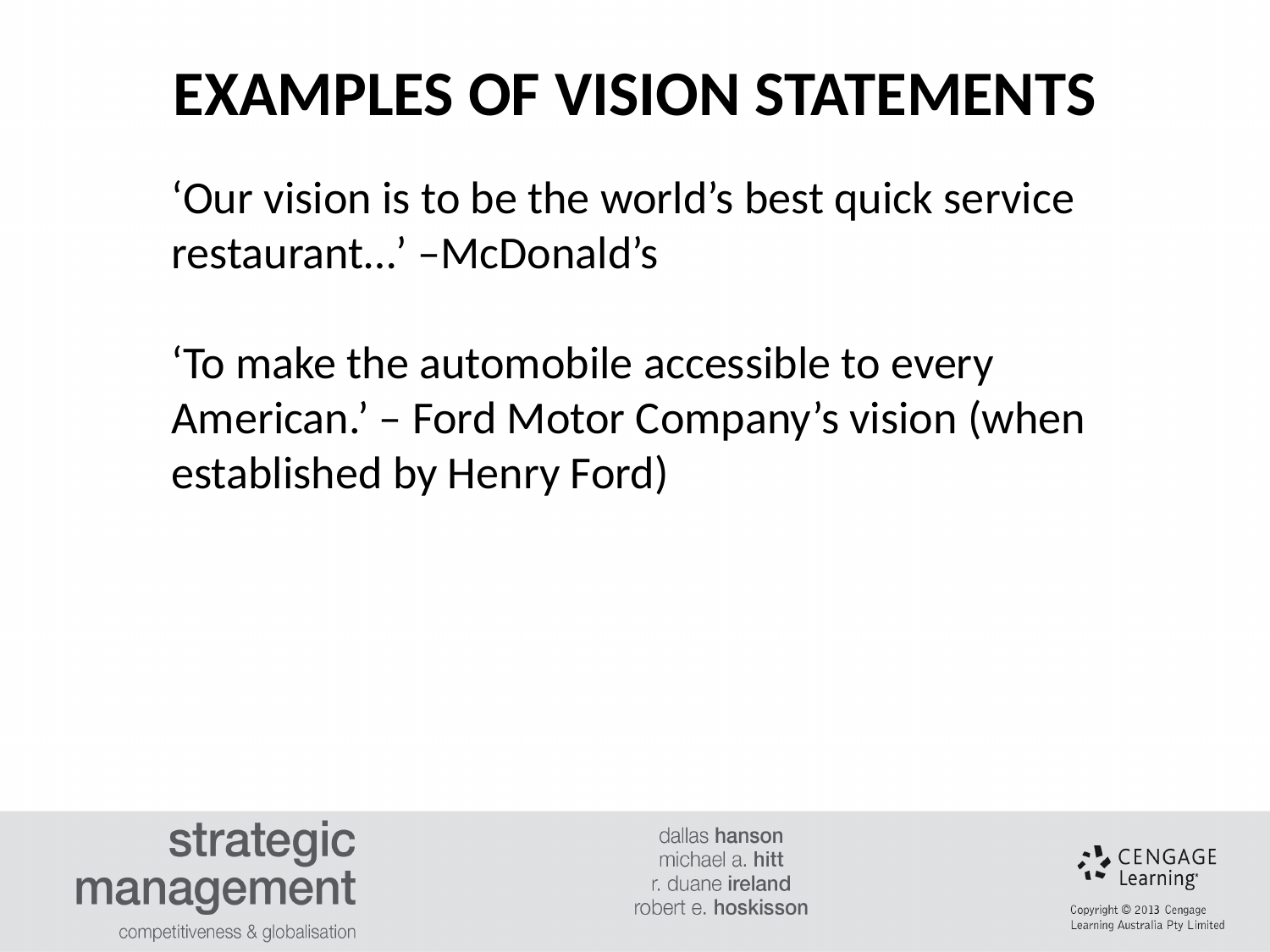

Examples OF VISION statements
‘Our vision is to be the world’s best quick service restaurant…’ –McDonald’s

‘To make the automobile accessible to every American.’ – Ford Motor Company’s vision (when established by Henry Ford)